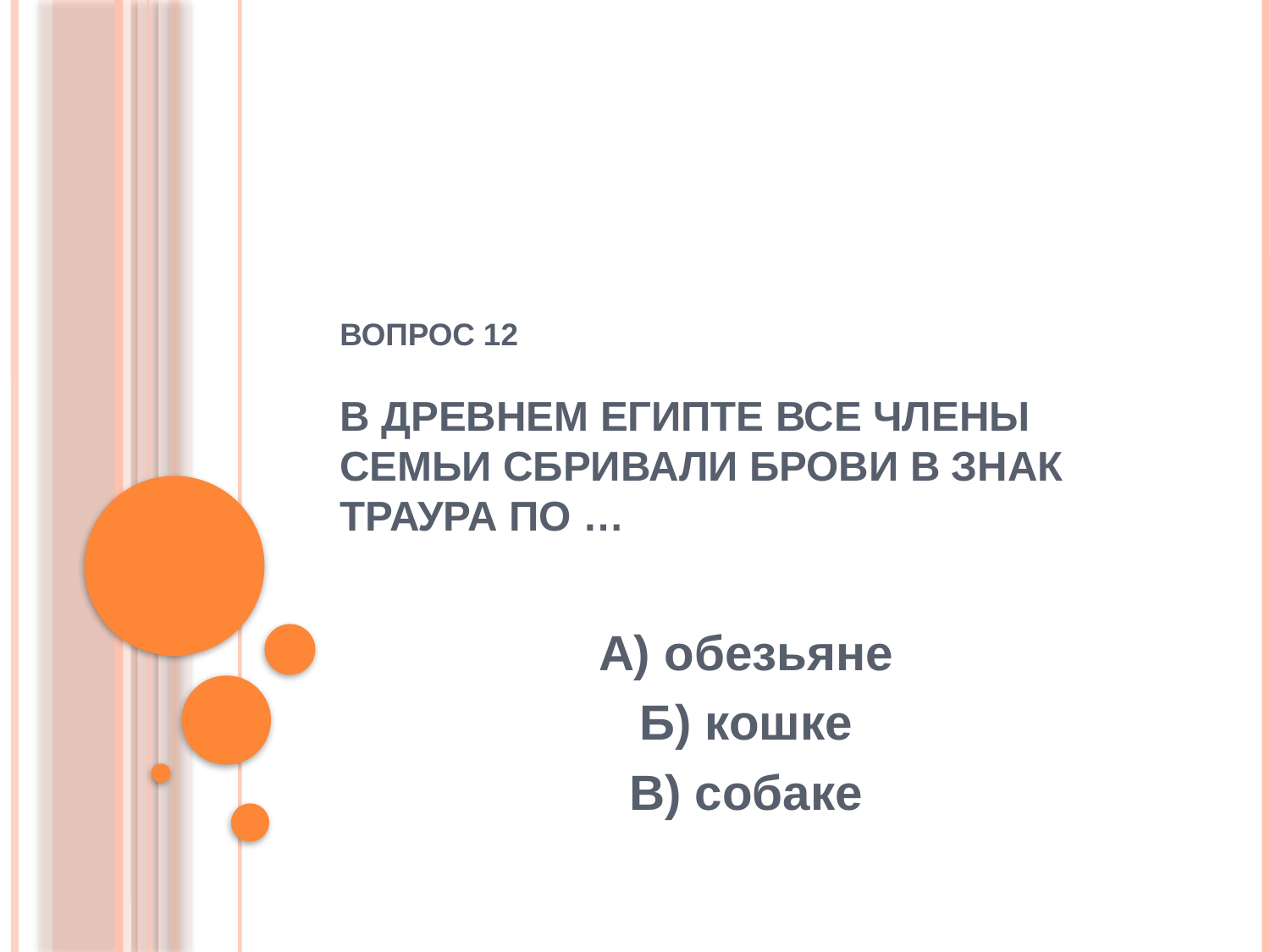

# Вопрос 12 В Древнем Египте все члены семьи сбривали брови в знак траура по …
А) обезьяне
Б) кошке
В) собаке